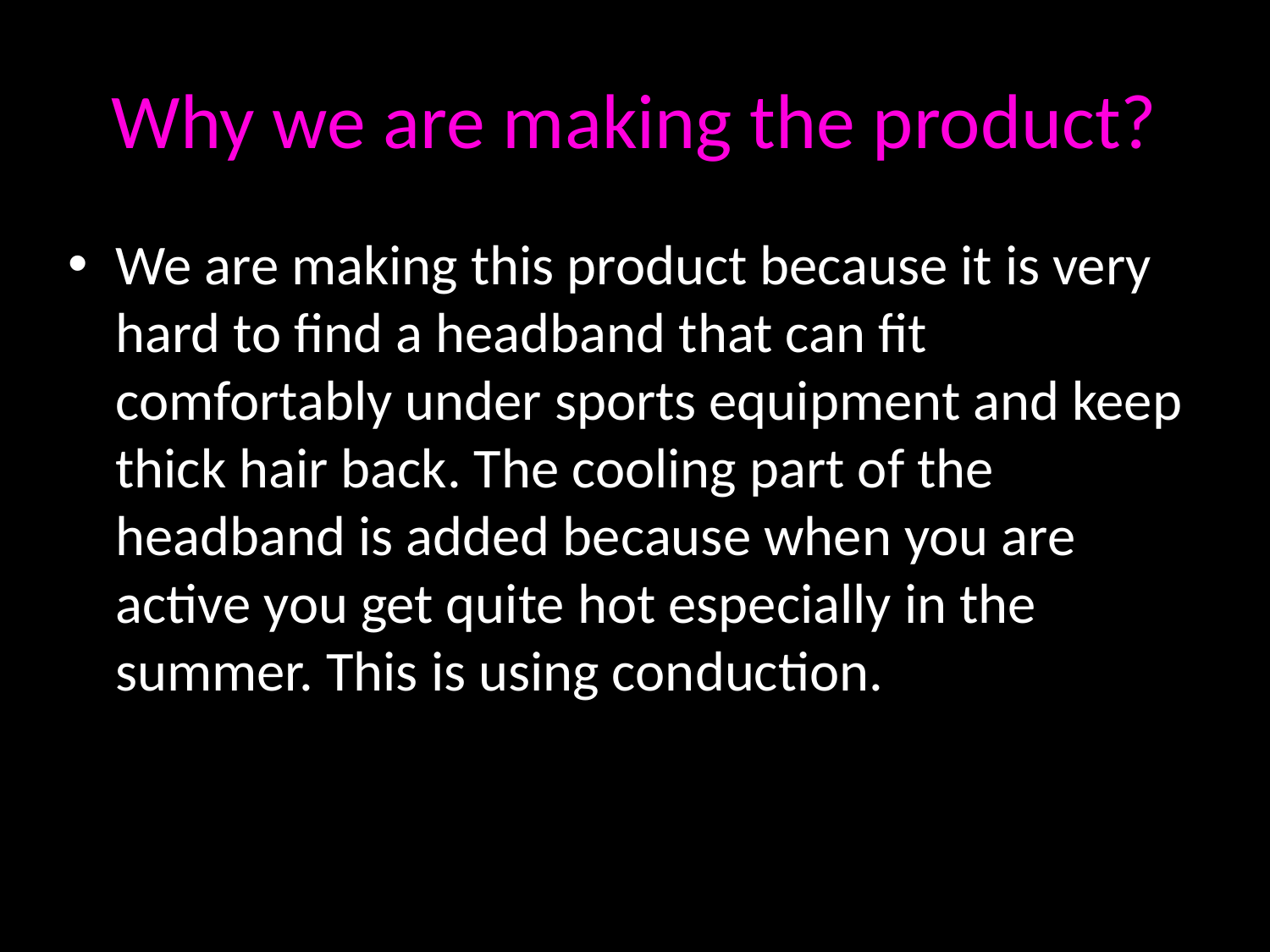

# Why we are making the product?
We are making this product because it is very hard to find a headband that can fit comfortably under sports equipment and keep thick hair back. The cooling part of the headband is added because when you are active you get quite hot especially in the summer. This is using conduction.